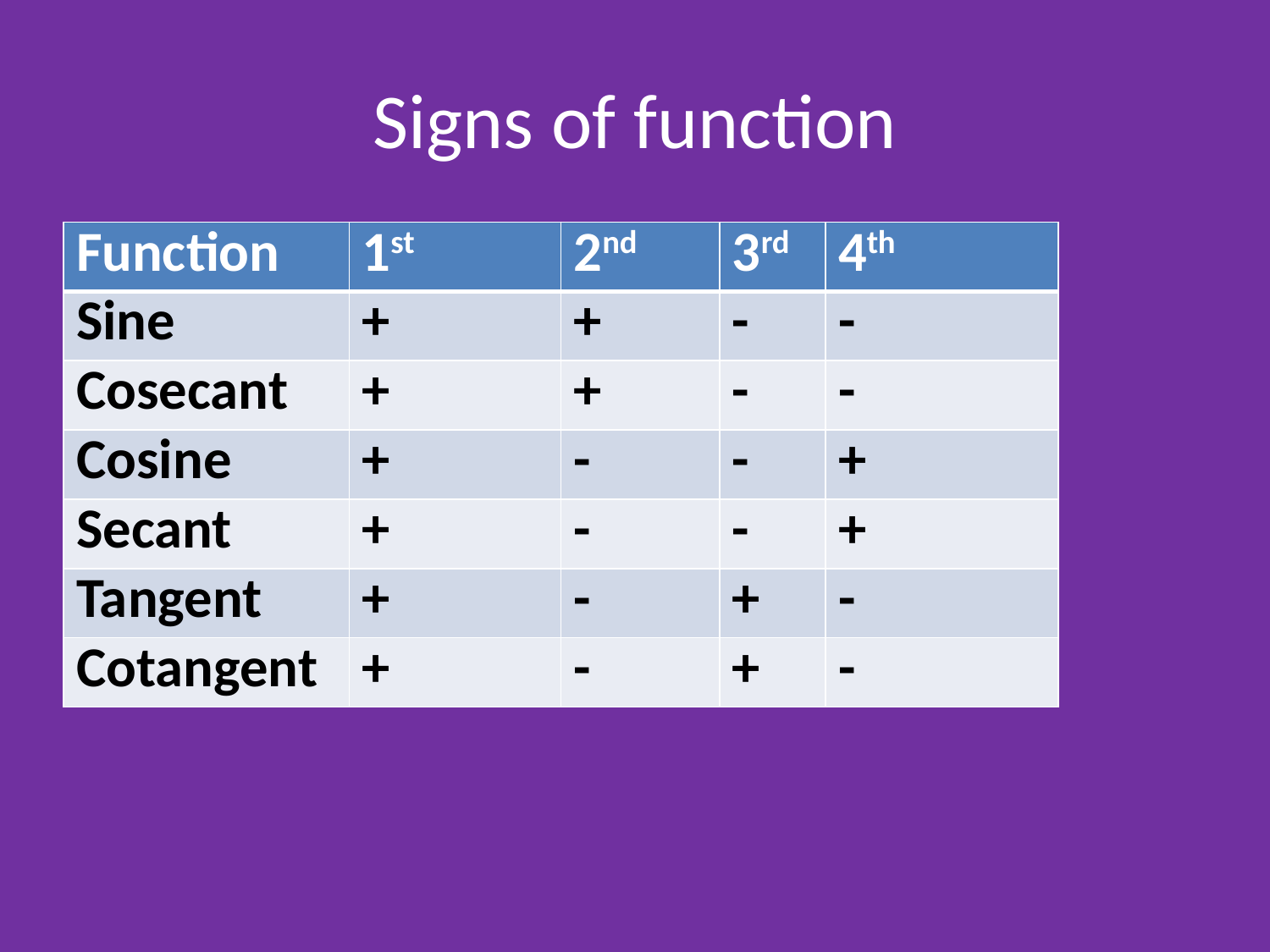

# Signs of function
| Function | 1st | 2nd | 3rd | 4th |
| --- | --- | --- | --- | --- |
| Sine | + | + | - | - |
| Cosecant | + | + | - | - |
| Cosine | + | - | - | + |
| Secant | + | - | - | + |
| Tangent | + | - | + | - |
| Cotangent | + | - | + | - |